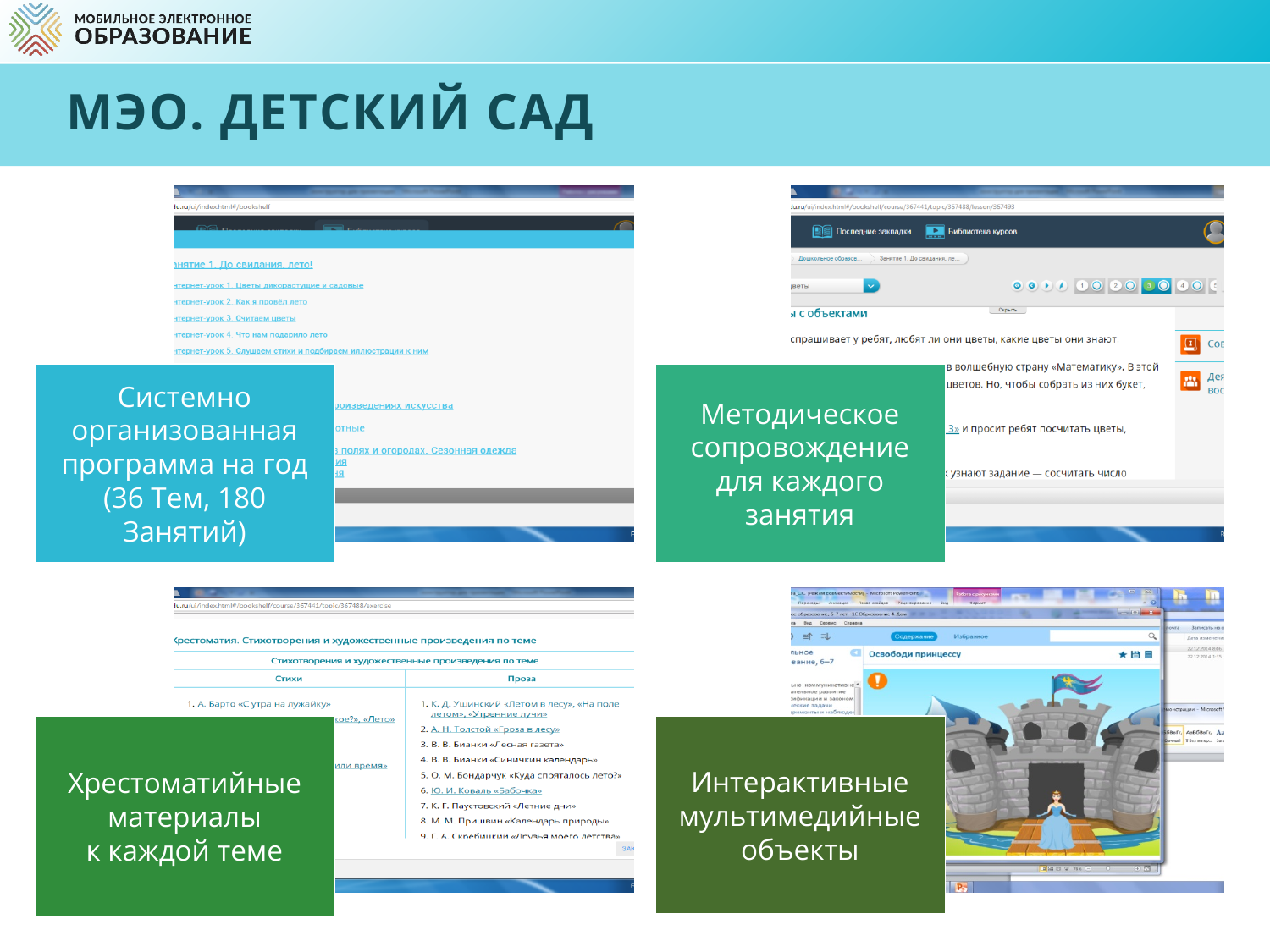

# МЭО. ДЕТСКИЙ САД

Системно организованная программа на год
(36 Тем, 180 Занятий)
Методическое сопровождение
для каждого
занятия

Хрестоматийные материалы
к каждой теме
Интерактивные мультимедийные объекты